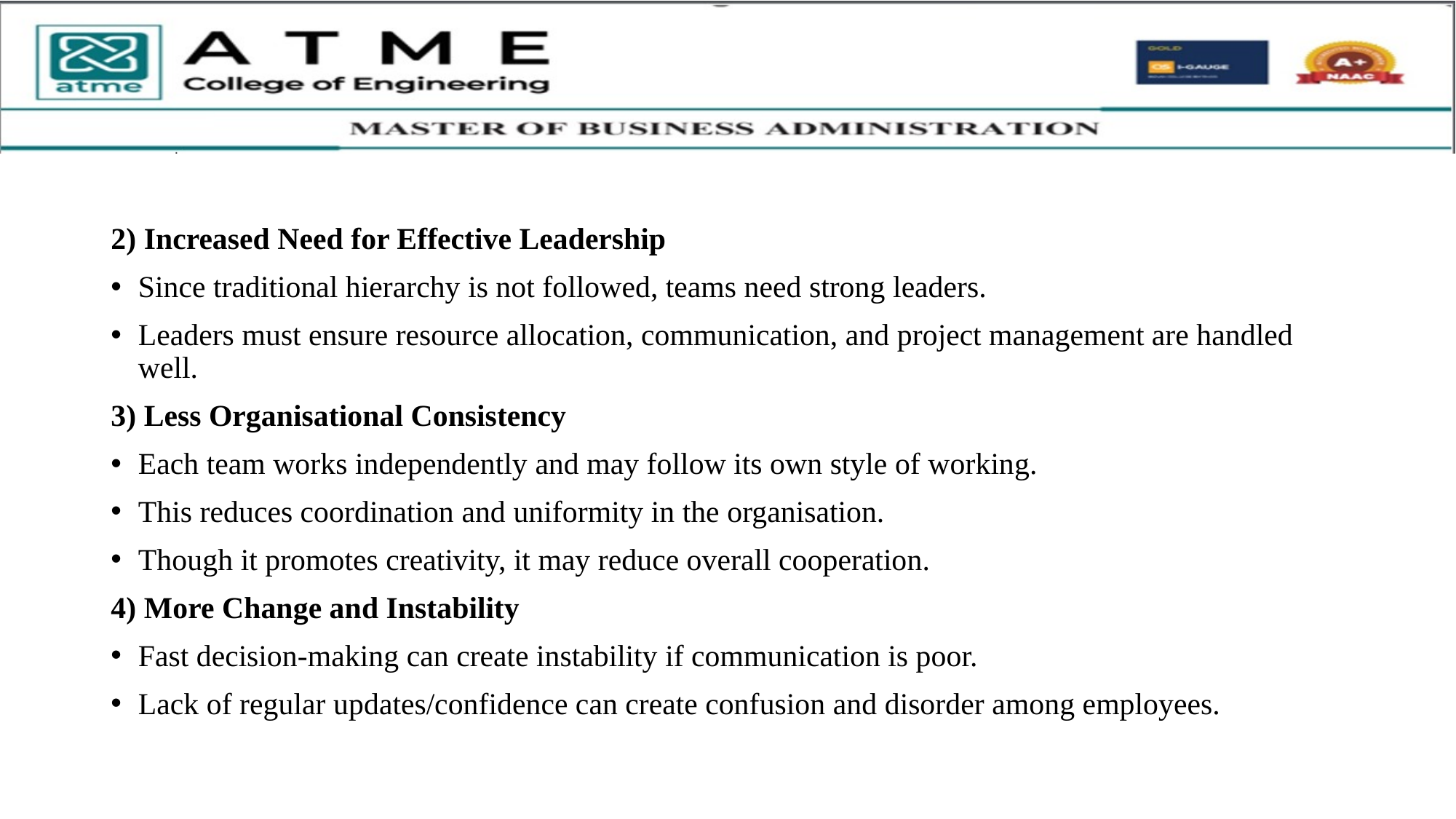

2) Increased Need for Effective Leadership
Since traditional hierarchy is not followed, teams need strong leaders.
Leaders must ensure resource allocation, communication, and project management are handled well.
3) Less Organisational Consistency
Each team works independently and may follow its own style of working.
This reduces coordination and uniformity in the organisation.
Though it promotes creativity, it may reduce overall cooperation.
4) More Change and Instability
Fast decision-making can create instability if communication is poor.
Lack of regular updates/confidence can create confusion and disorder among employees.